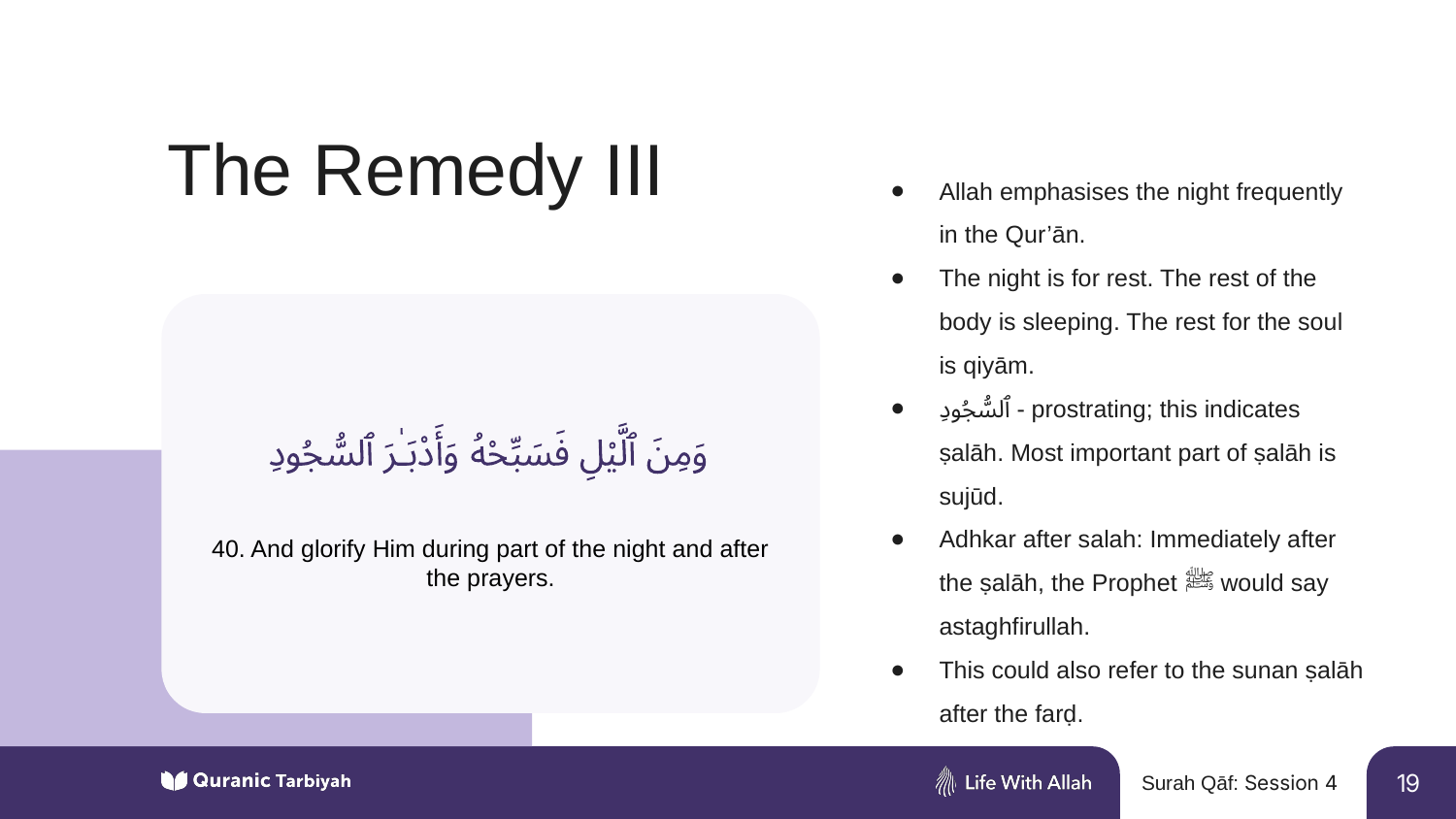

The Remedy III
Allah emphasises the night frequently in the Qur’ān.
The night is for rest. The rest of the body is sleeping. The rest for the soul is qiyām.
ٱلسُّجُودِ - prostrating; this indicates ṣalāh. Most important part of ṣalāh is sujūd.
Adhkar after salah: Immediately after the ṣalāh, the Prophet ﷺ would say astaghfirullah.
This could also refer to the sunan ṣalāh after the farḍ.

40. And glorify Him during part of the night and after the prayers.